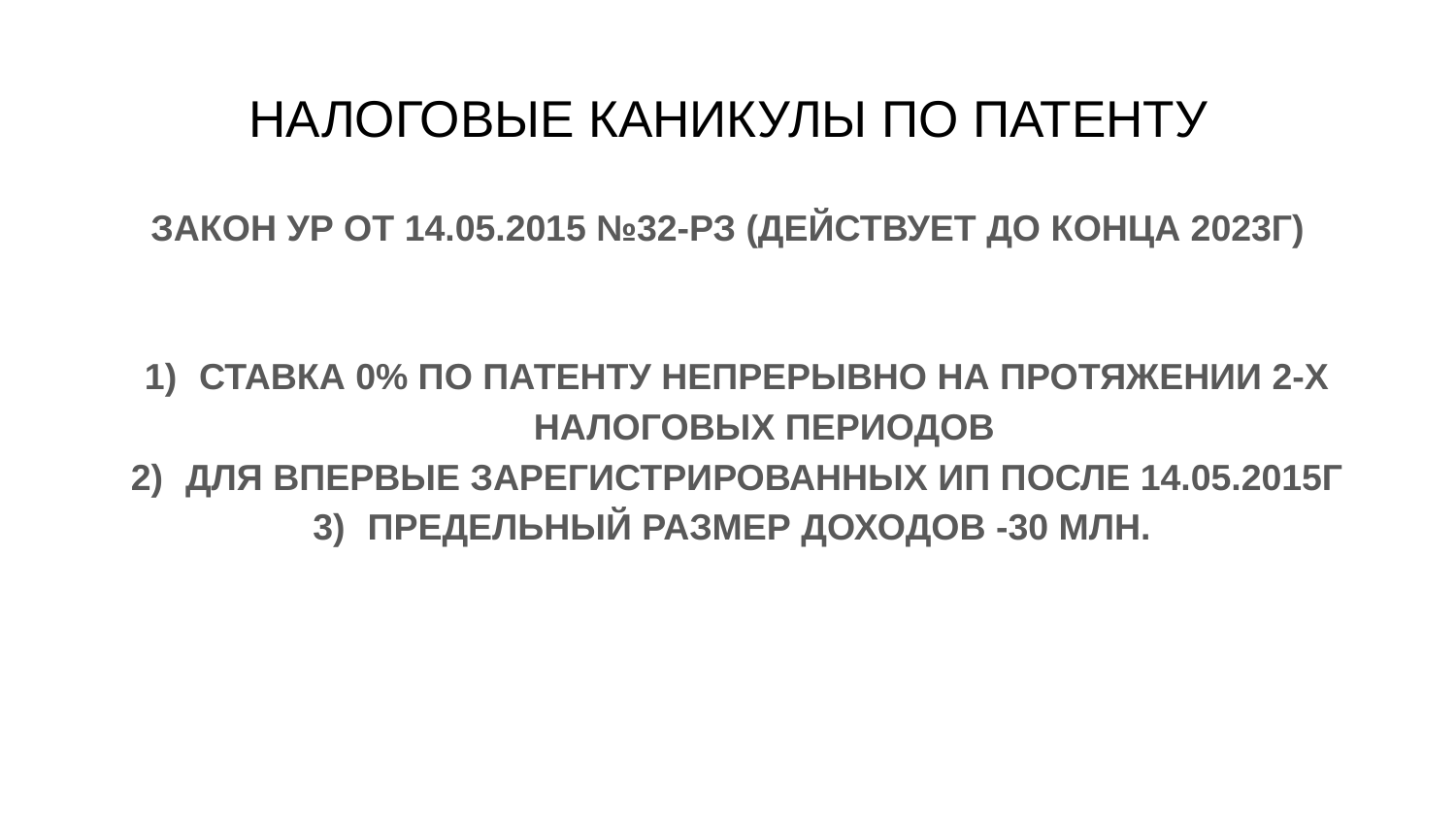

# НАЛОГОВЫЕ КАНИКУЛЫ ПО ПАТЕНТУ
ЗАКОН УР ОТ 14.05.2015 №32-РЗ (ДЕЙСТВУЕТ ДО КОНЦА 2023Г)

СТАВКА 0% ПО ПАТЕНТУ НЕПРЕРЫВНО НА ПРОТЯЖЕНИИ 2-Х НАЛОГОВЫХ ПЕРИОДОВ
ДЛЯ ВПЕРВЫЕ ЗАРЕГИСТРИРОВАННЫХ ИП ПОСЛЕ 14.05.2015Г
ПРЕДЕЛЬНЫЙ РАЗМЕР ДОХОДОВ -30 МЛН.